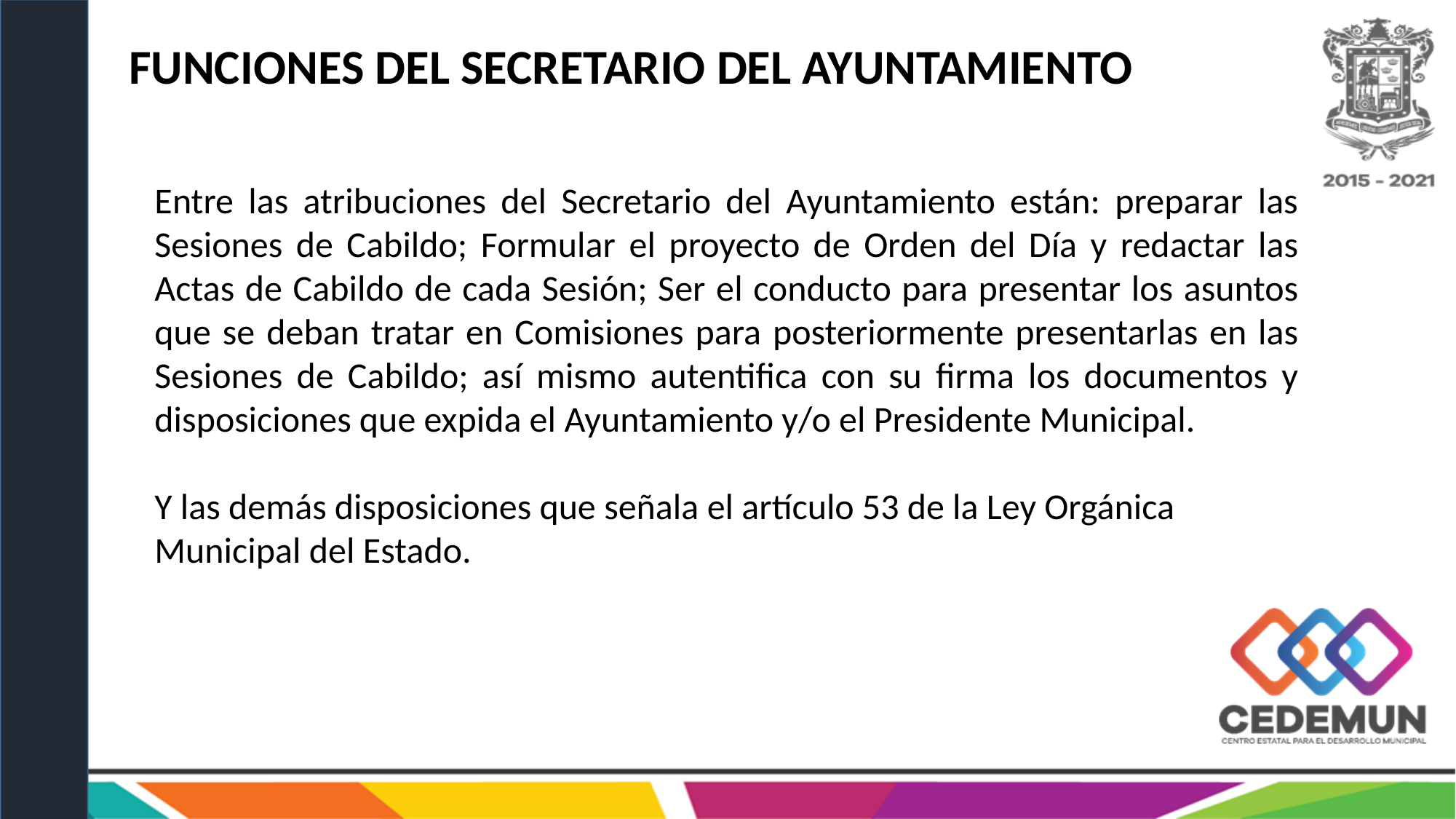

FUNCIONES DEL SECRETARIO DEL AYUNTAMIENTO
Entre las atribuciones del Secretario del Ayuntamiento están: preparar las Sesiones de Cabildo; Formular el proyecto de Orden del Día y redactar las Actas de Cabildo de cada Sesión; Ser el conducto para presentar los asuntos que se deban tratar en Comisiones para posteriormente presentarlas en las Sesiones de Cabildo; así mismo autentifica con su firma los documentos y disposiciones que expida el Ayuntamiento y/o el Presidente Municipal.

Y las demás disposiciones que señala el artículo 53 de la Ley Orgánica Municipal del Estado.